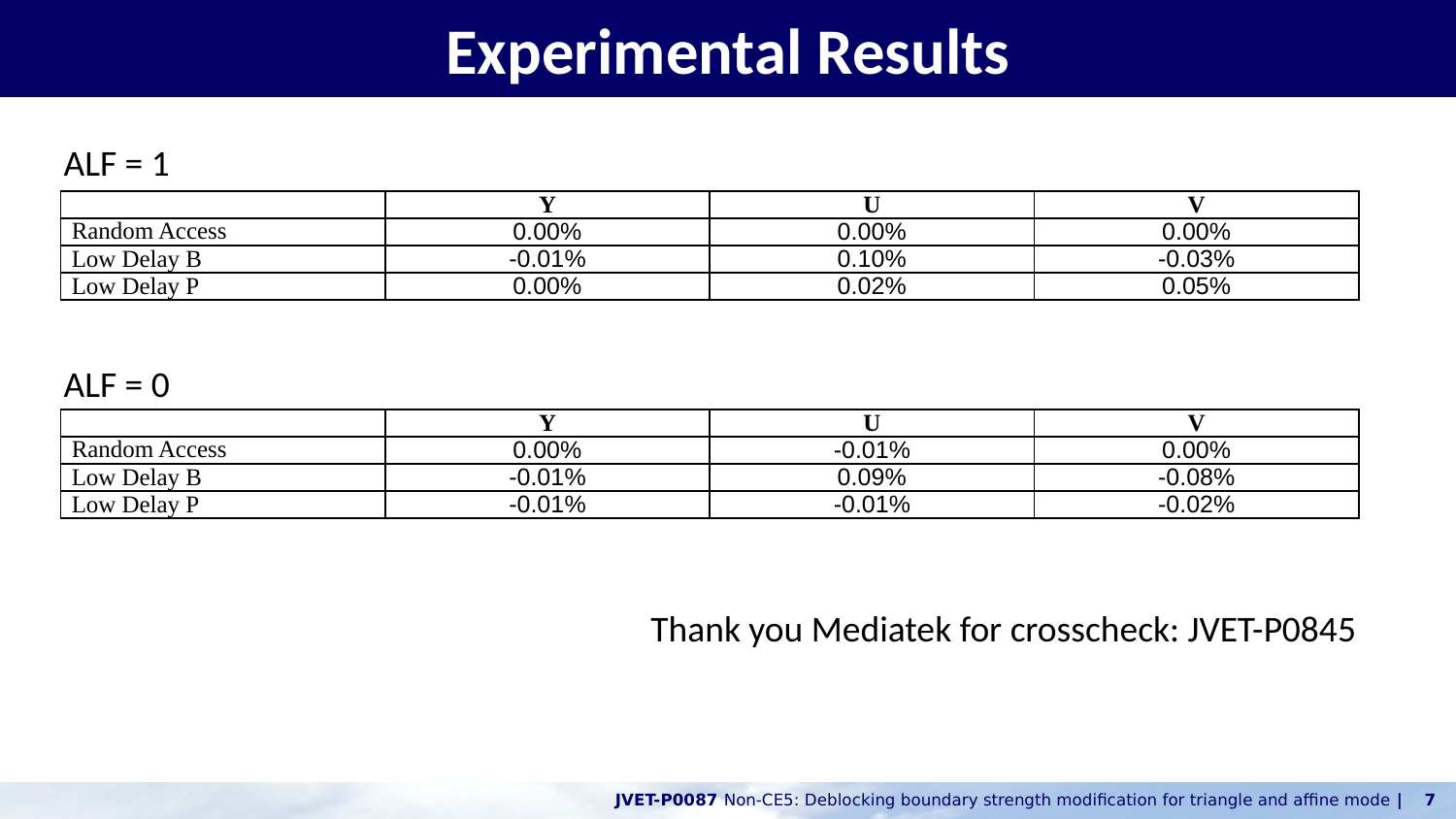

# Experimental Results
ALF = 1
|  | Y | U | V |
| --- | --- | --- | --- |
| Random Access | 0.00% | 0.00% | 0.00% |
| Low Delay B | -0.01% | 0.10% | -0.03% |
| Low Delay P | 0.00% | 0.02% | 0.05% |
ALF = 0
|  | Y | U | V |
| --- | --- | --- | --- |
| Random Access | 0.00% | -0.01% | 0.00% |
| Low Delay B | -0.01% | 0.09% | -0.08% |
| Low Delay P | -0.01% | -0.01% | -0.02% |
Thank you Mediatek for crosscheck: JVET-P0845